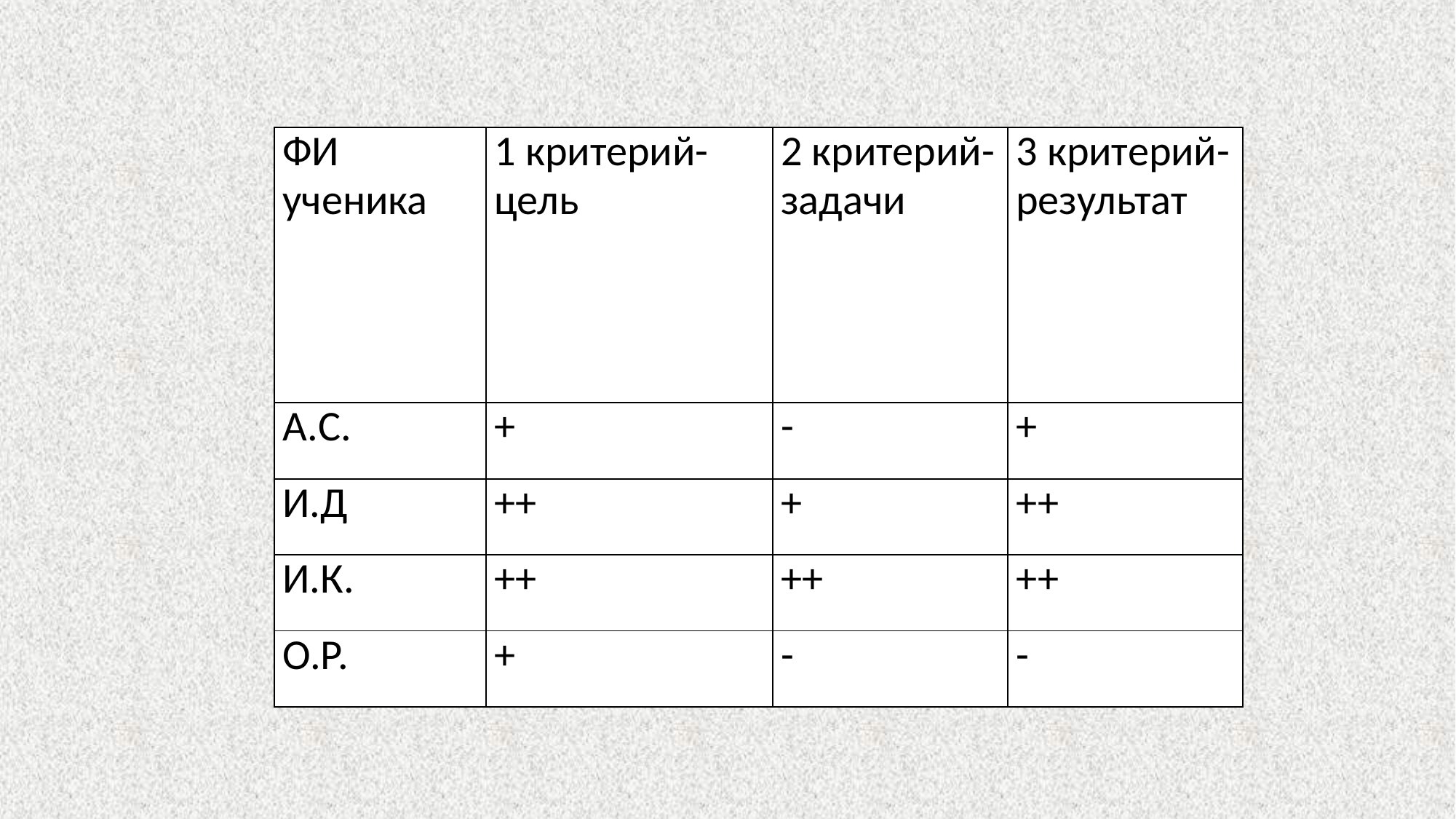

| ФИ ученика | 1 критерий- цель | 2 критерий- задачи | 3 критерий- результат |
| --- | --- | --- | --- |
| А.С. | + | - | + |
| И.Д | ++ | + | ++ |
| И.К. | ++ | ++ | ++ |
| О.Р. | + | - | - |